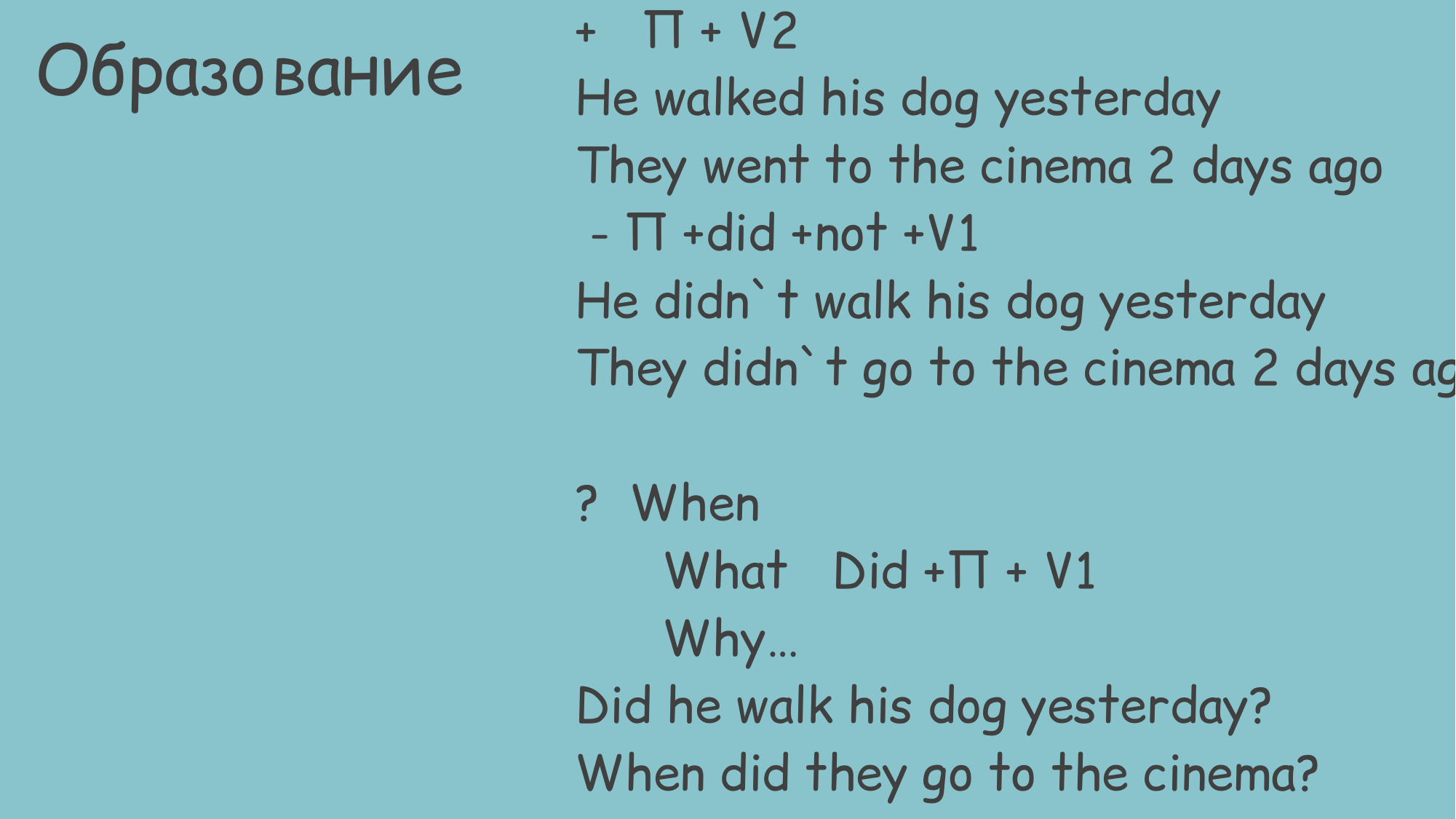

+   П + V2
He walked his dog yesterday
They went to the cinema 2 days ago
 - П +did +not +V1
He didn`t walk his dog yesterday
They didn`t go to the cinema 2 days ago

?  When
      What   Did +П + V1
      Why…
Did he walk his dog yesterday?
When did they go to the cinema?

# Образование